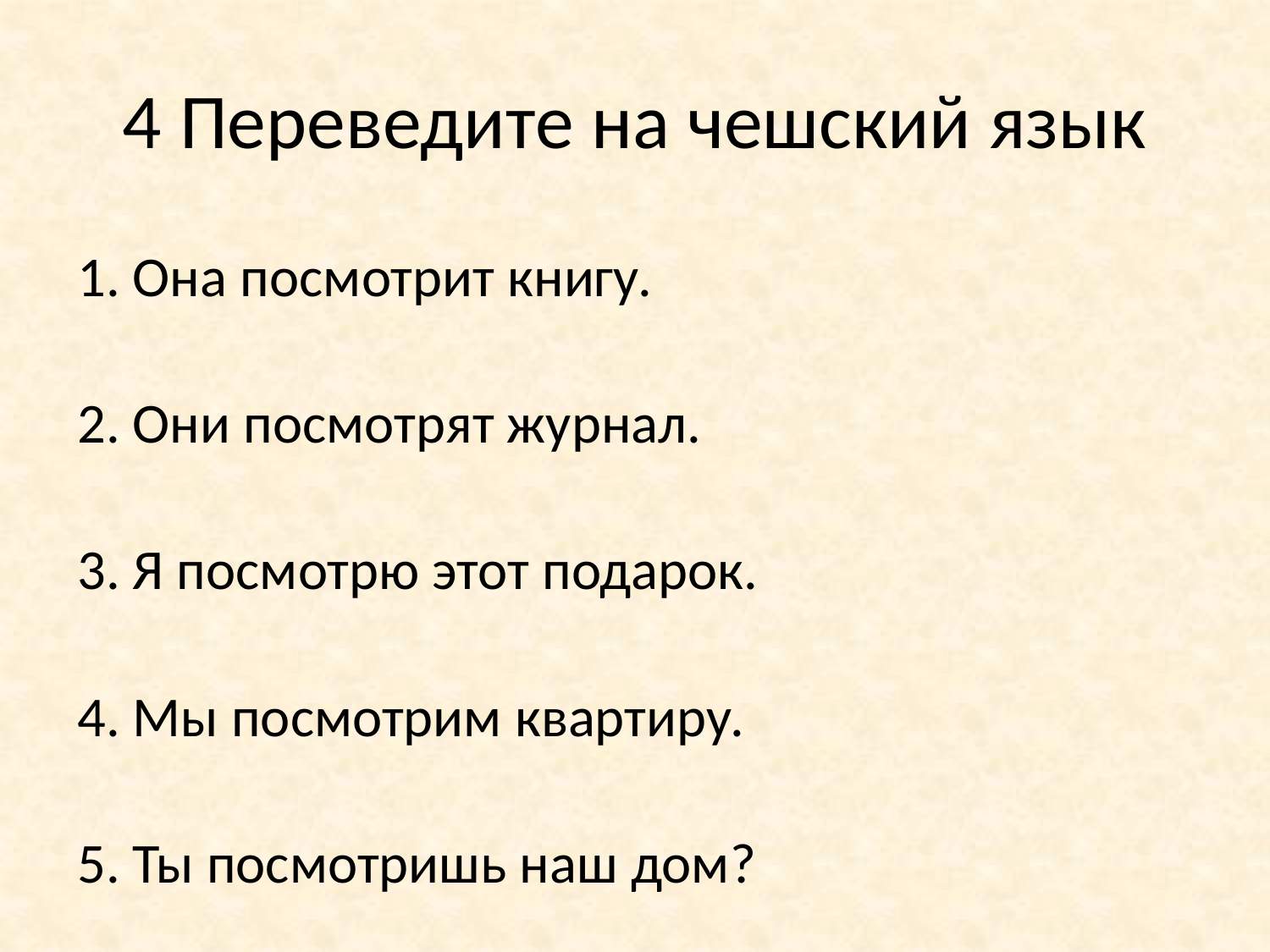

# 4 Переведите на чешский язык
1. Она посмотрит книгу.
2. Они посмотрят журнал.
3. Я посмотрю этот подарок.
4. Мы посмотрим квартиру.
5. Ты посмотришь наш дом?